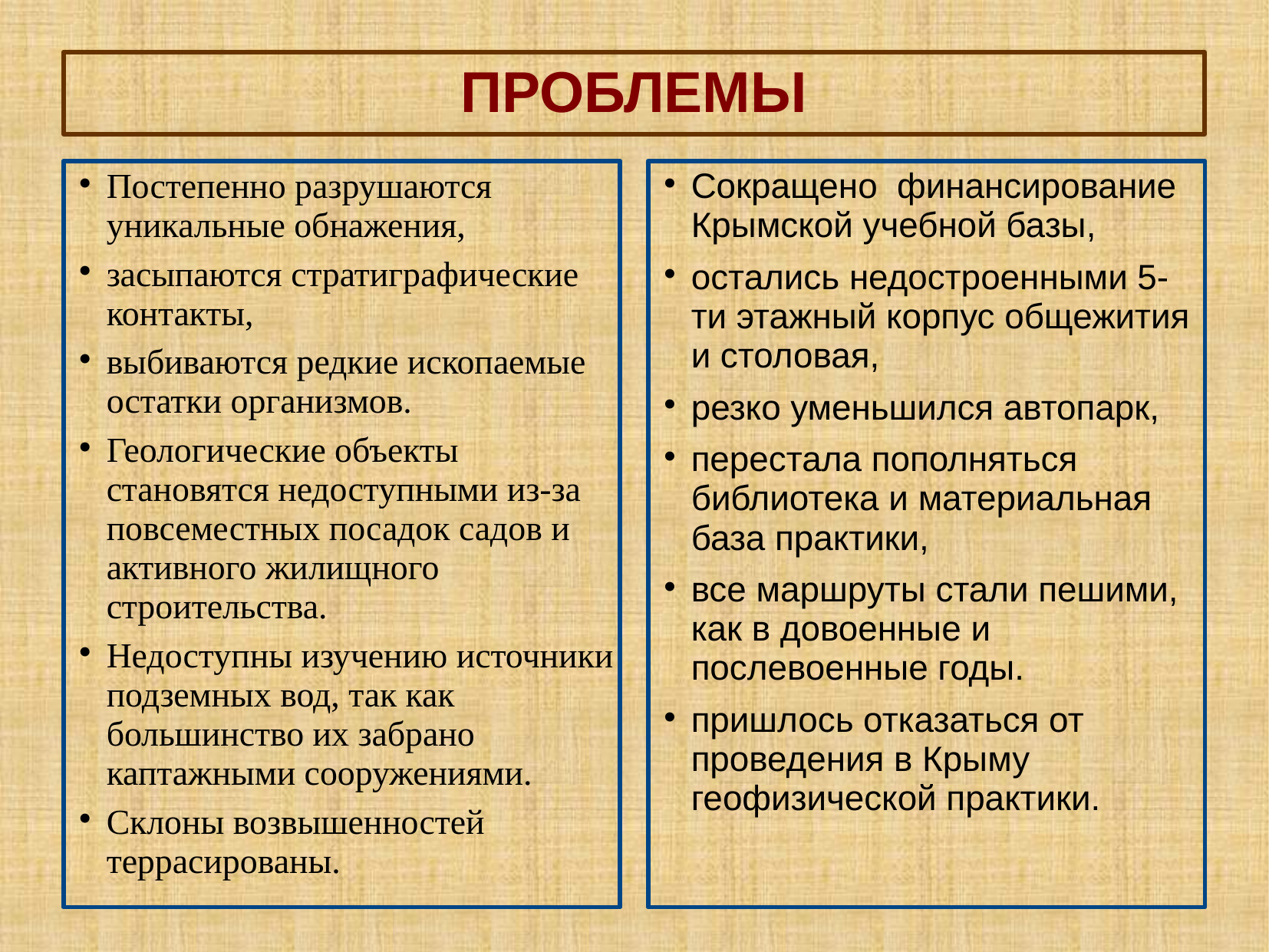

# ПРОБЛЕМЫ
Постепенно разрушаются уникальные обнажения,
засыпаются стратиграфические контакты,
выбиваются редкие ископаемые остатки организмов.
Геологические объекты становятся недоступными из-за повсеместных посадок садов и активного жилищного строительства.
Недоступны изучению источники подземных вод, так как большинство их забрано каптажными сооружениями.
Склоны возвышенностей террасированы.
Сокращено  финансирование Крымской учебной базы,
остались недостроенными 5-ти этажный корпус общежития и столовая,
резко уменьшился автопарк,
перестала пополняться библиотека и материальная база практики,
все маршруты стали пешими, как в довоенные и послевоенные годы.
пришлось отказаться от проведения в Крыму геофизической практики.